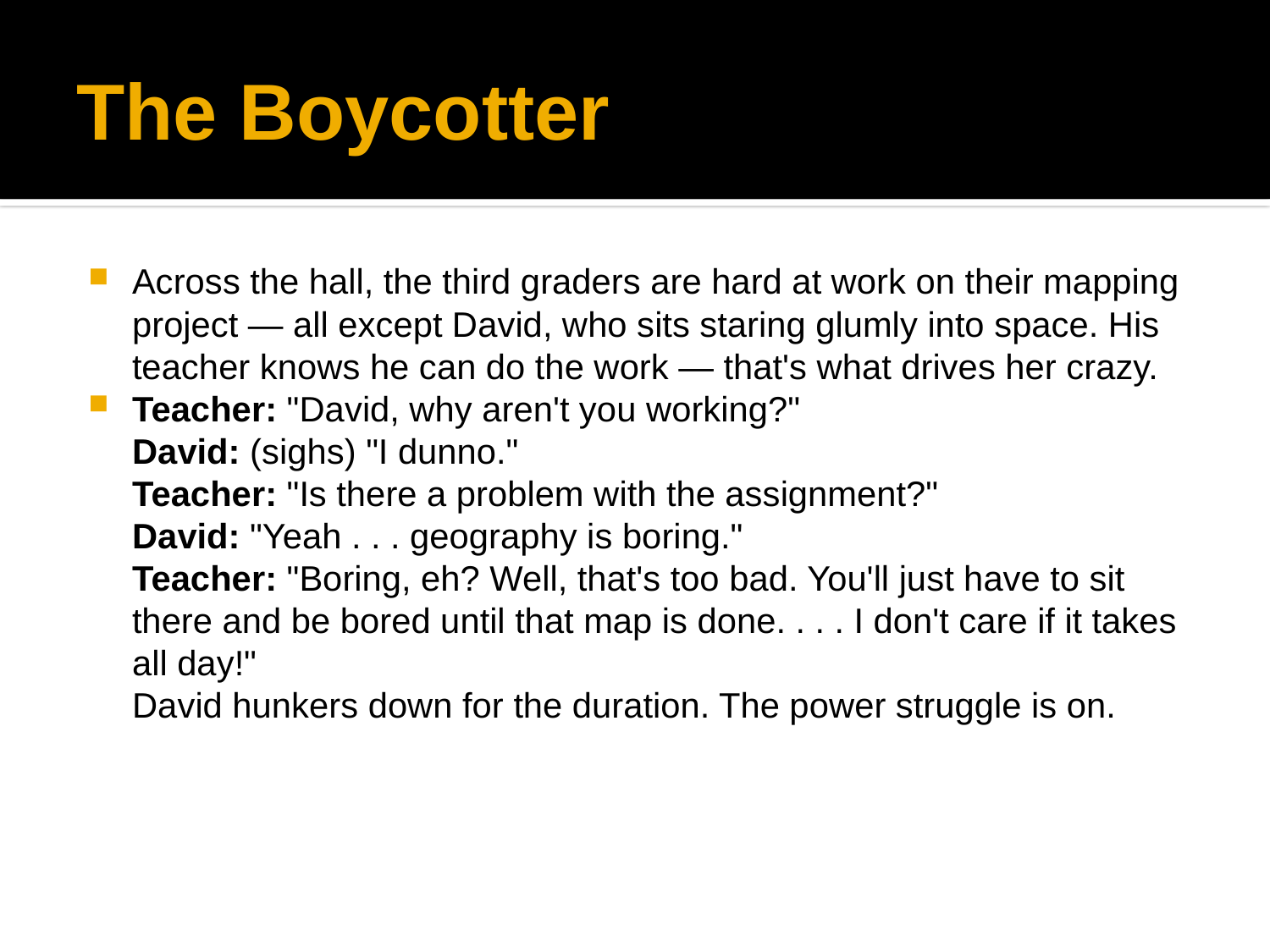

# The Boycotter
Across the hall, the third graders are hard at work on their mapping project — all except David, who sits staring glumly into space. His teacher knows he can do the work — that's what drives her crazy.
Teacher: "David, why aren't you working?"
David: (sighs) "I dunno."
Teacher: "Is there a problem with the assignment?"
David: "Yeah . . . geography is boring."
Teacher: "Boring, eh? Well, that's too bad. You'll just have to sit there and be bored until that map is done. . . . I don't care if it takes all day!"
David hunkers down for the duration. The power struggle is on.